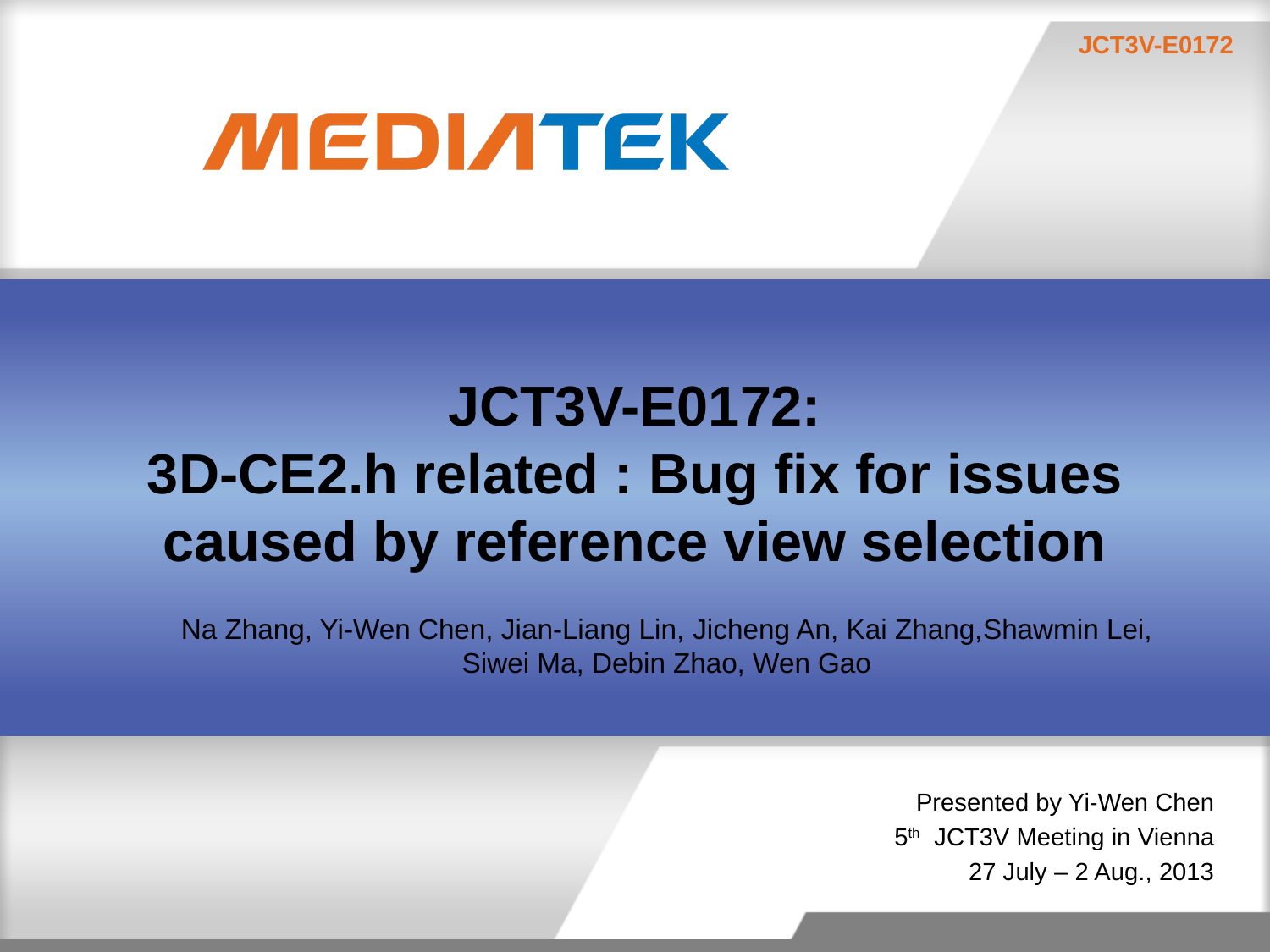

# JCT3V-E0172: 3D-CE2.h related : Bug fix for issues caused by reference view selection
Na Zhang, Yi-Wen Chen, Jian-Liang Lin, Jicheng An, Kai Zhang,Shawmin Lei, Siwei Ma, Debin Zhao, Wen Gao
Presented by Yi-Wen Chen
5th  JCT3V Meeting in Vienna
27 July – 2 Aug., 2013